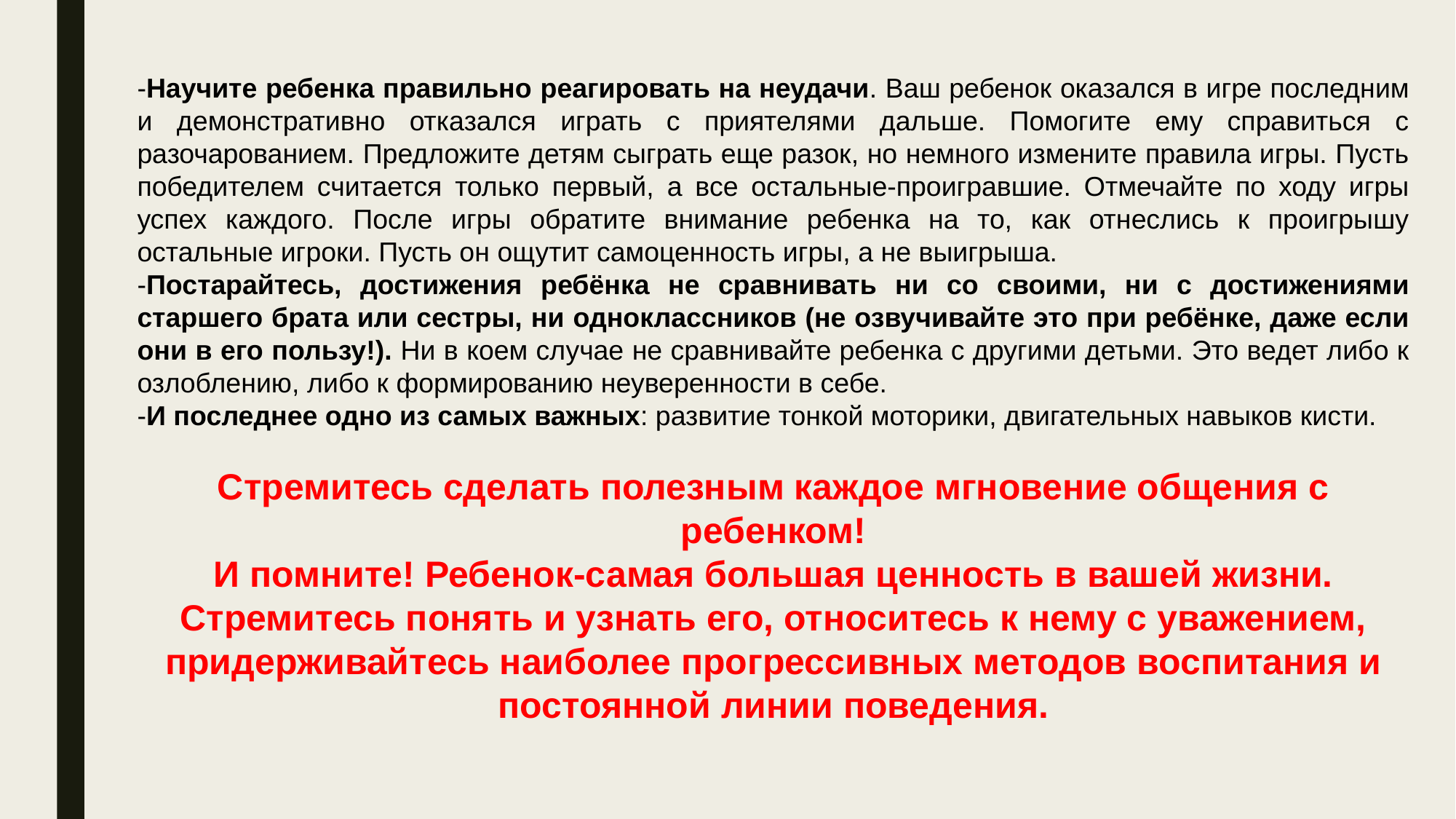

-Научите ребенка правильно реагировать на неудачи. Ваш ребенок оказался в игре последним и демонстративно отказался играть с приятелями дальше. Помогите ему справиться с разочарованием. Предложите детям сыграть еще разок, но немного измените правила игры. Пусть победителем считается только первый, а все остальные-проигравшие. Отмечайте по ходу игры успех каждого. После игры обратите внимание ребенка на то, как отнеслись к проигрышу остальные игроки. Пусть он ощутит самоценность игры, а не выигрыша.
-Постарайтесь, достижения ребёнка не сравнивать ни со своими, ни с достижениями старшего брата или сестры, ни одноклассников (не озвучивайте это при ребёнке, даже если они в его пользу!). Ни в коем случае не сравнивайте ребенка с другими детьми. Это ведет либо к озлоблению, либо к формированию неуверенности в себе.
-И последнее одно из самых важных: развитие тонкой моторики, двигательных навыков кисти.

Стремитесь сделать полезным каждое мгновение общения с ребенком!
И помните! Ребенок-самая большая ценность в вашей жизни. Стремитесь понять и узнать его, относитесь к нему с уважением, придерживайтесь наиболее прогрессивных методов воспитания и постоянной линии поведения.